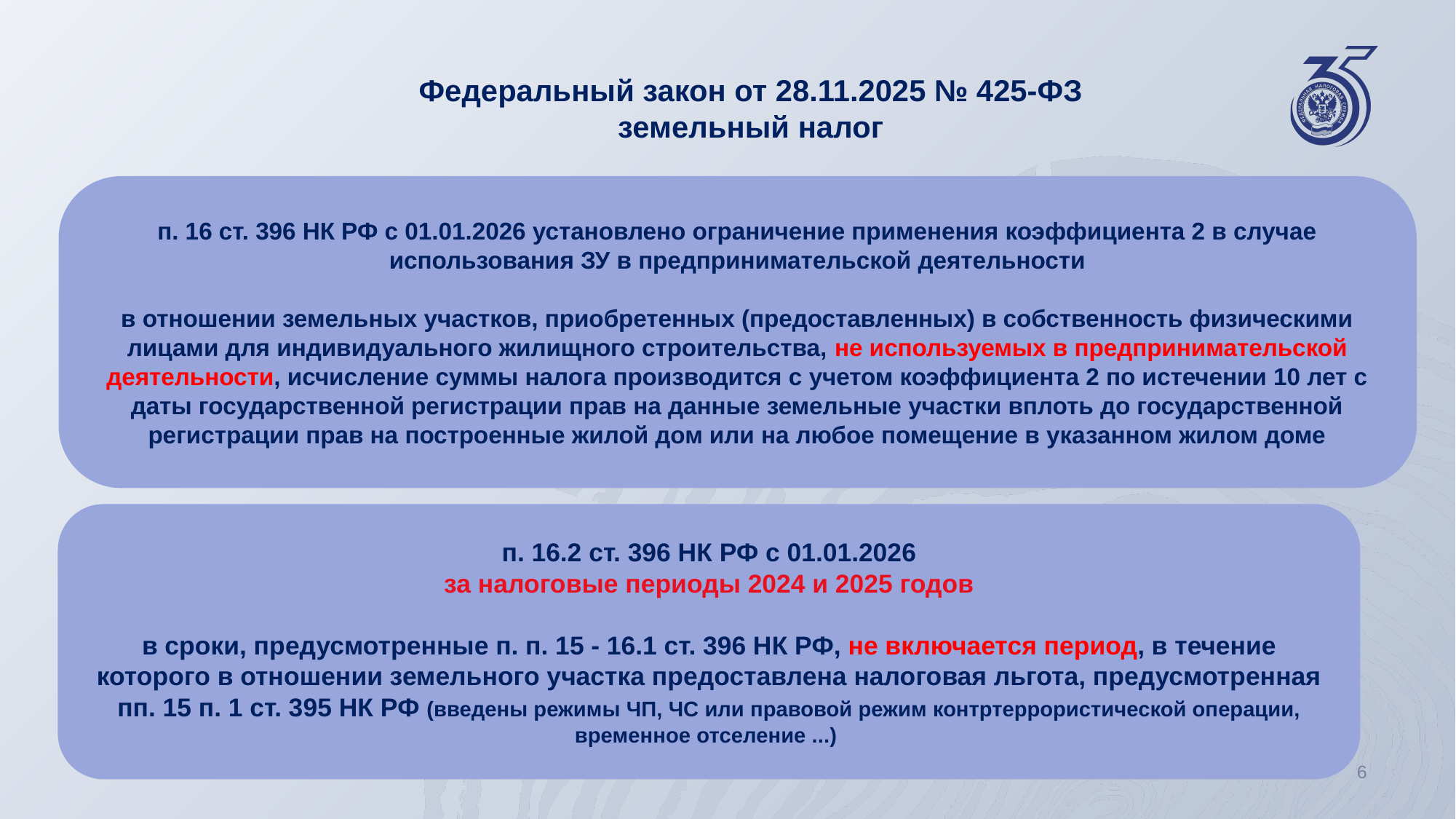

Федеральный закон от 28.11.2025 № 425-ФЗ
земельный налог
п. 16 ст. 396 НК РФ с 01.01.2026 установлено ограничение применения коэффициента 2 в случае использования ЗУ в предпринимательской деятельности

в отношении земельных участков, приобретенных (предоставленных) в собственность физическими лицами для индивидуального жилищного строительства, не используемых в предпринимательской деятельности, исчисление суммы налога производится с учетом коэффициента 2 по истечении 10 лет с даты государственной регистрации прав на данные земельные участки вплоть до государственной регистрации прав на построенные жилой дом или на любое помещение в указанном жилом доме
п. 16.2 ст. 396 НК РФ с 01.01.2026
за налоговые периоды 2024 и 2025 годов

в сроки, предусмотренные п. п. 15 - 16.1 ст. 396 НК РФ, не включается период, в течение которого в отношении земельного участка предоставлена налоговая льгота, предусмотренная пп. 15 п. 1 ст. 395 НК РФ (введены режимы ЧП, ЧС или правовой режим контртеррористической операции, временное отселение ...)
6